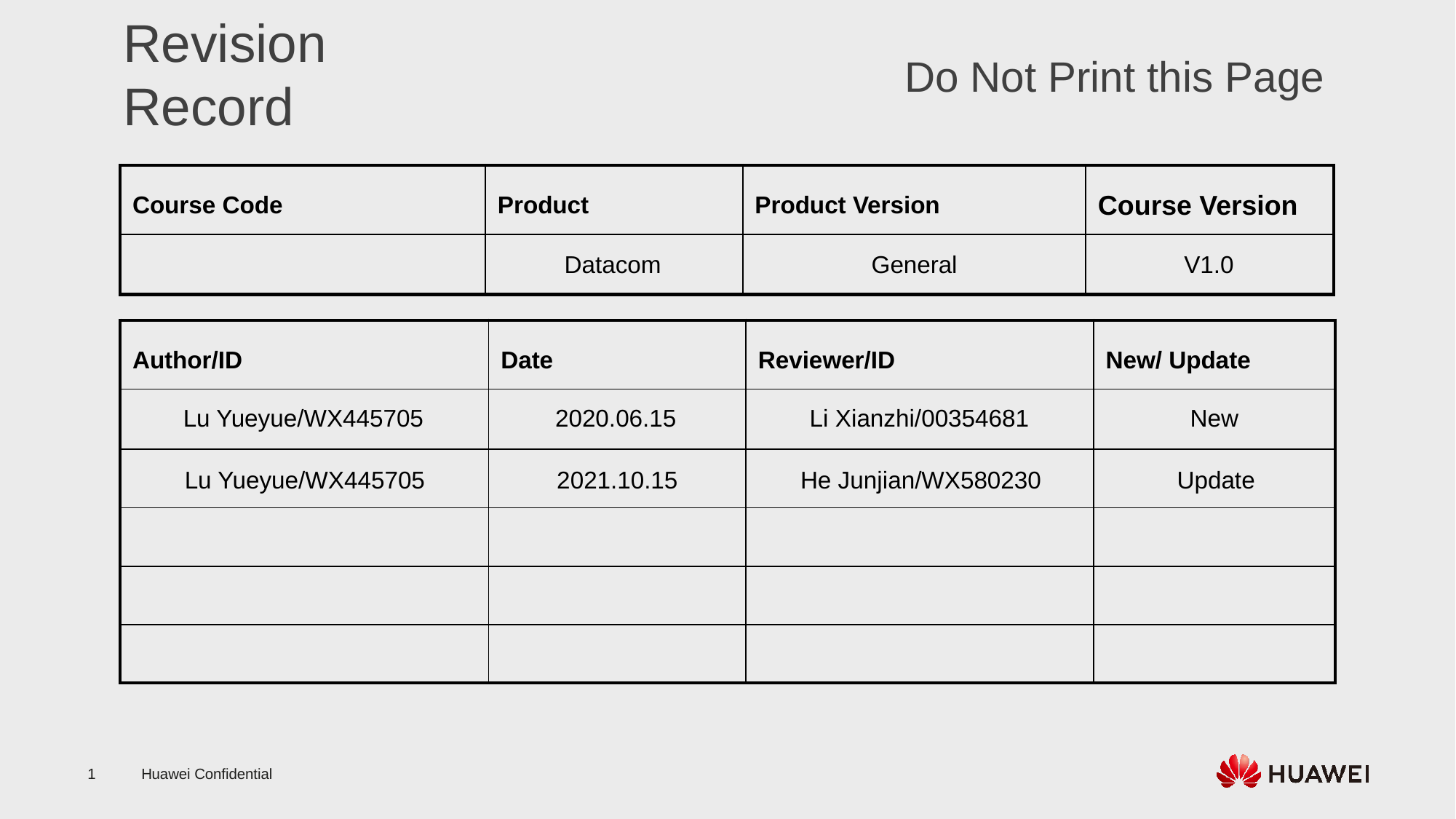

Datacom
General
V1.0
Lu Yueyue/WX445705
2020.06.15
Li Xianzhi/00354681
New
Lu Yueyue/WX445705
2021.10.15
He Junjian/WX580230
Update